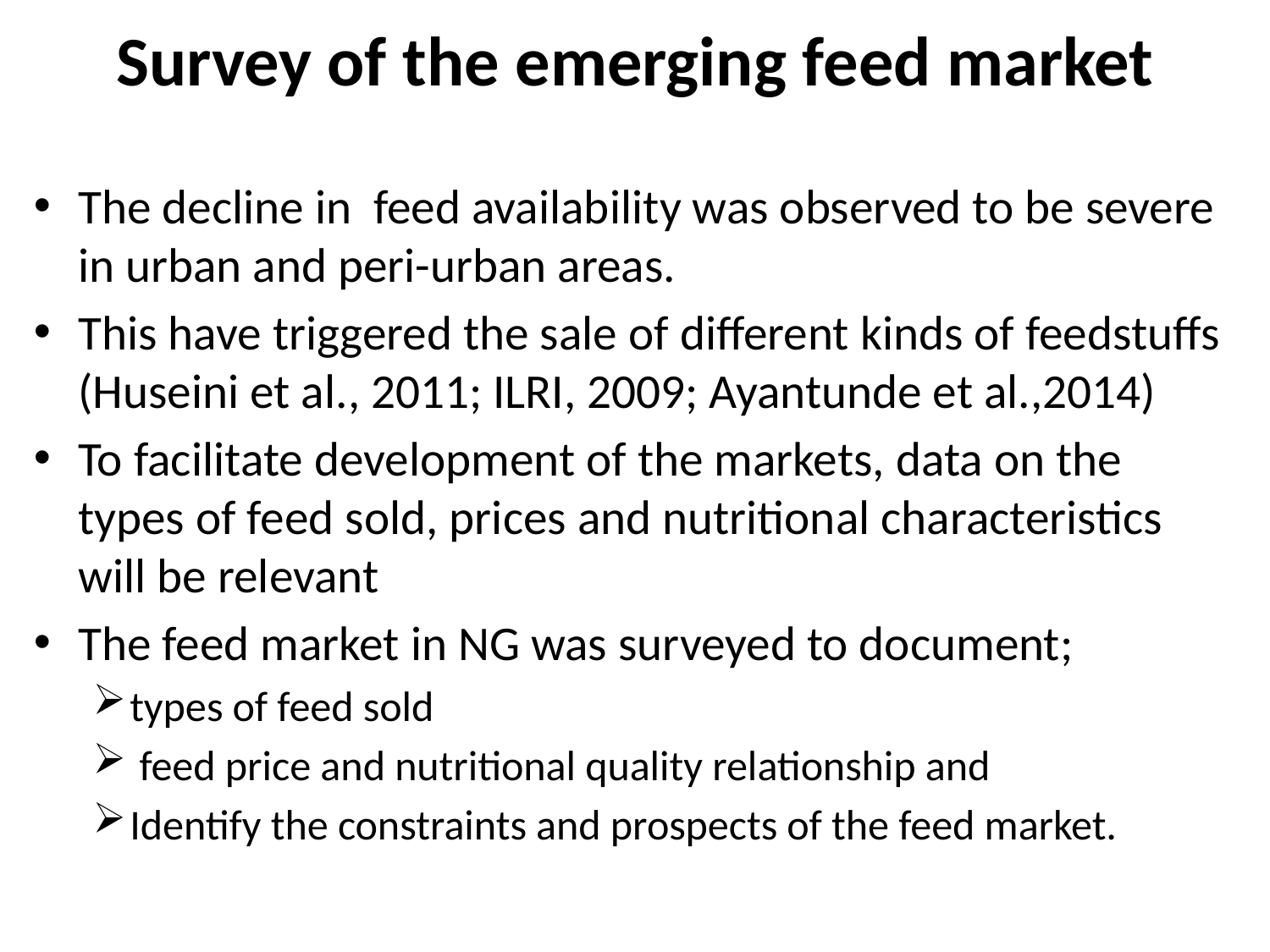

# Survey of the emerging feed market
The decline in  feed availability was observed to be severe in urban and peri-urban areas.
This have triggered the sale of different kinds of feedstuffs (Huseini et al., 2011; ILRI, 2009; Ayantunde et al.,2014)
To facilitate development of the markets, data on the types of feed sold, prices and nutritional characteristics will be relevant
The feed market in NG was surveyed to document;
types of feed sold
 feed price and nutritional quality relationship and
Identify the constraints and prospects of the feed market.